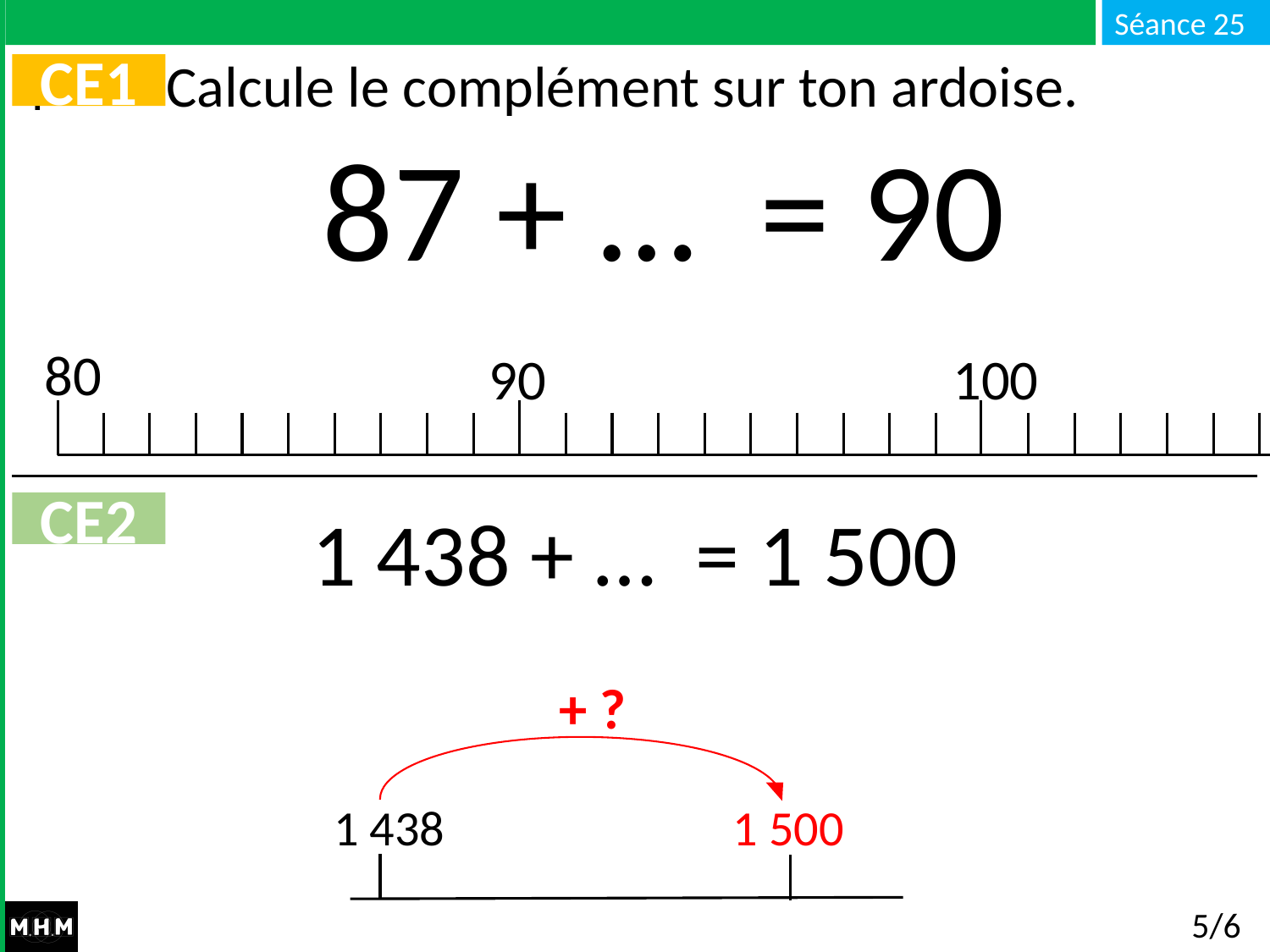

# Calcule le complément sur ton ardoise.
CE1
87 + …  = 90
80
100
90
1 438 + …  = 1 500
CE2
+ ?

1 438
1 500
5/6